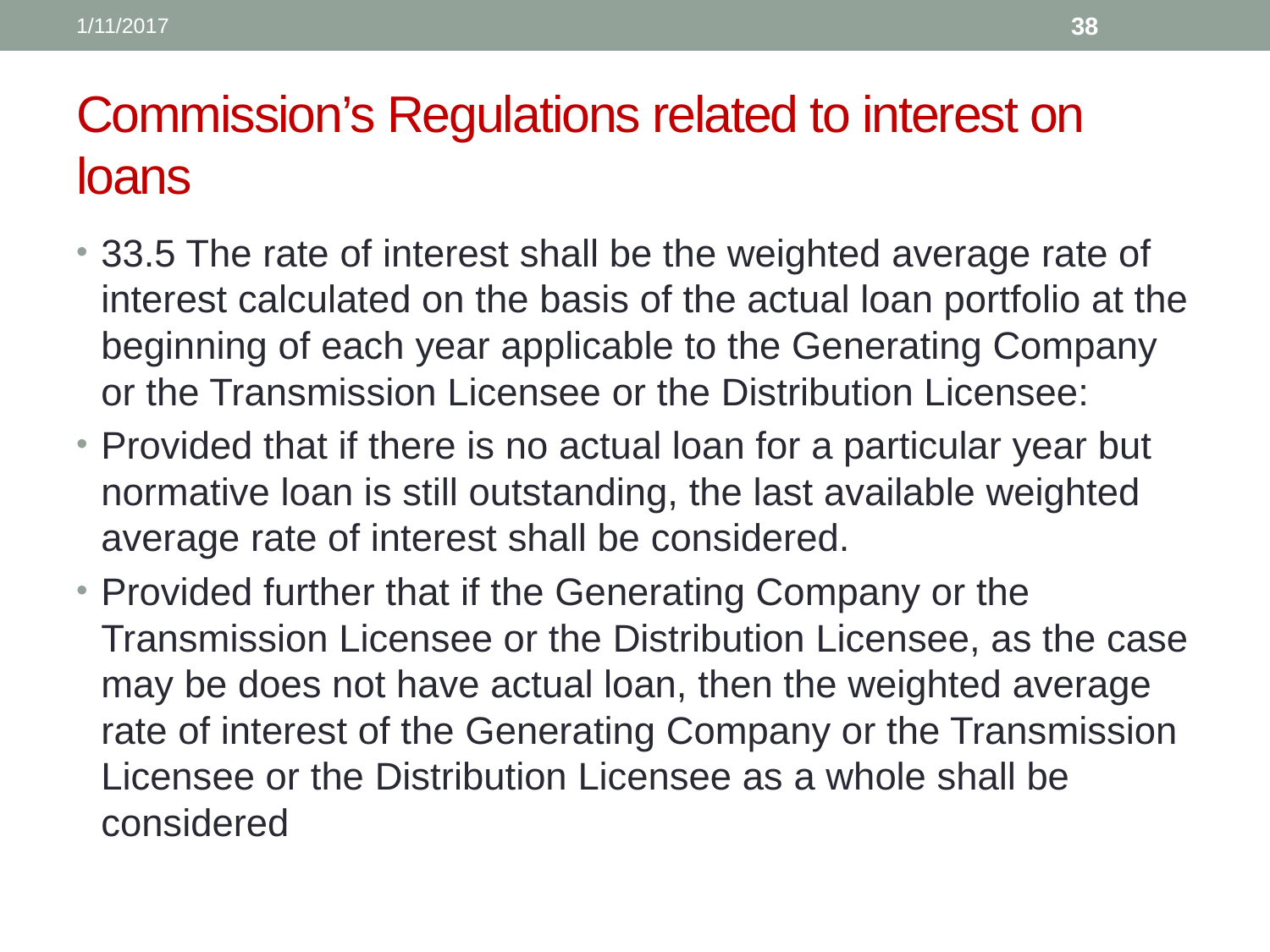

1/11/2017
38
# Commission’s Regulations related to interest on loans
33.5 The rate of interest shall be the weighted average rate of interest calculated on the basis of the actual loan portfolio at the beginning of each year applicable to the Generating Company or the Transmission Licensee or the Distribution Licensee:
Provided that if there is no actual loan for a particular year but normative loan is still outstanding, the last available weighted average rate of interest shall be considered.
Provided further that if the Generating Company or the Transmission Licensee or the Distribution Licensee, as the case may be does not have actual loan, then the weighted average rate of interest of the Generating Company or the Transmission Licensee or the Distribution Licensee as a whole shall be considered